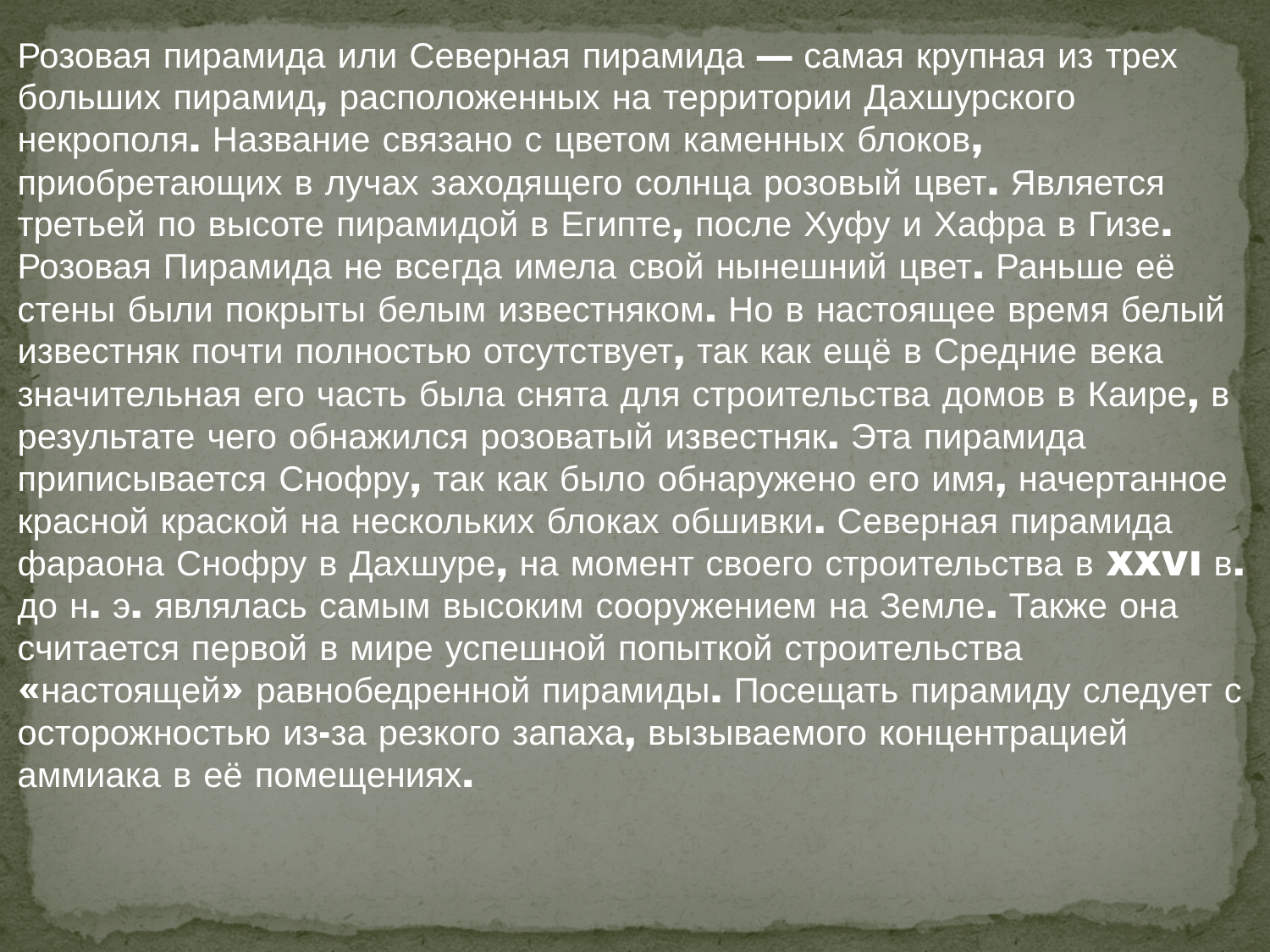

Розовая пирамида или Северная пирамида — самая крупная из трех больших пирамид, расположенных на территории Дахшурского некрополя. Название связано с цветом каменных блоков, приобретающих в лучах заходящего солнца розовый цвет. Является третьей по высоте пирамидой в Египте, после Хуфу и Хафра в Гизе. Розовая Пирамида не всегда имела свой нынешний цвет. Раньше её стены были покрыты белым известняком. Но в настоящее время белый известняк почти полностью отсутствует, так как ещё в Средние века значительная его часть была снята для строительства домов в Каире, в результате чего обнажился розоватый известняк. Эта пирамида приписывается Снофру, так как было обнаружено его имя, начертанное красной краской на нескольких блоках обшивки. Северная пирамида фараона Снофру в Дахшуре, на момент своего строительства в XXVI в. до н. э. являлась самым высоким сооружением на Земле. Также она считается первой в мире успешной попыткой строительства «настоящей» равнобедренной пирамиды. Посещать пирамиду следует с осторожностью из-за резкого запаха, вызываемого концентрацией аммиака в её помещениях.